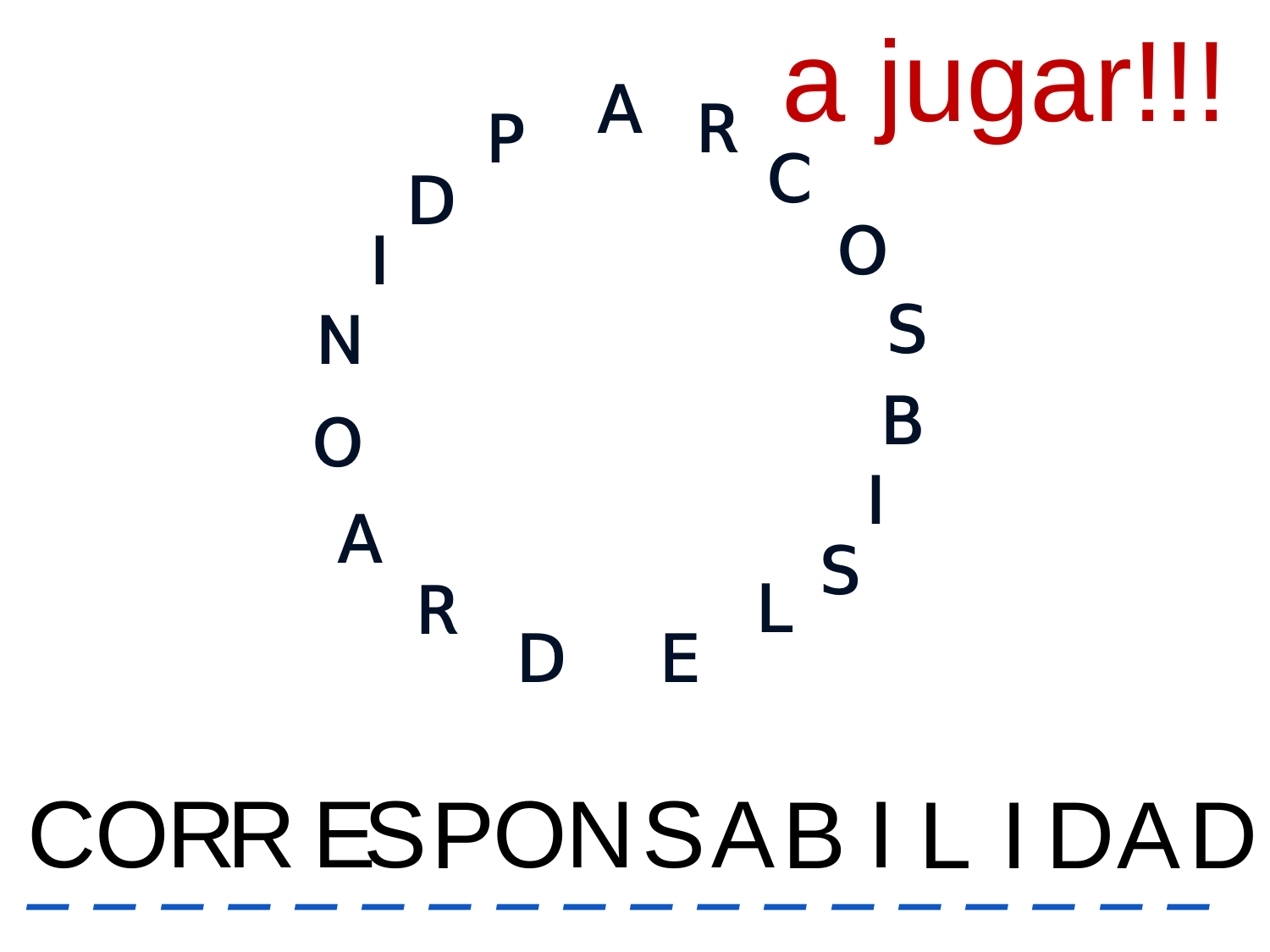

# a jugar!!!
A
R
P
C
D
O
I
S
N
B
O
I
A
S
L
R
D
E
C
O
R
R
E
S
O
N
S
A
I
P
B
L
I
D
A
D
_ _ _ _ _ _ _ _ _ _ _ _ _ _ _ _ _ _